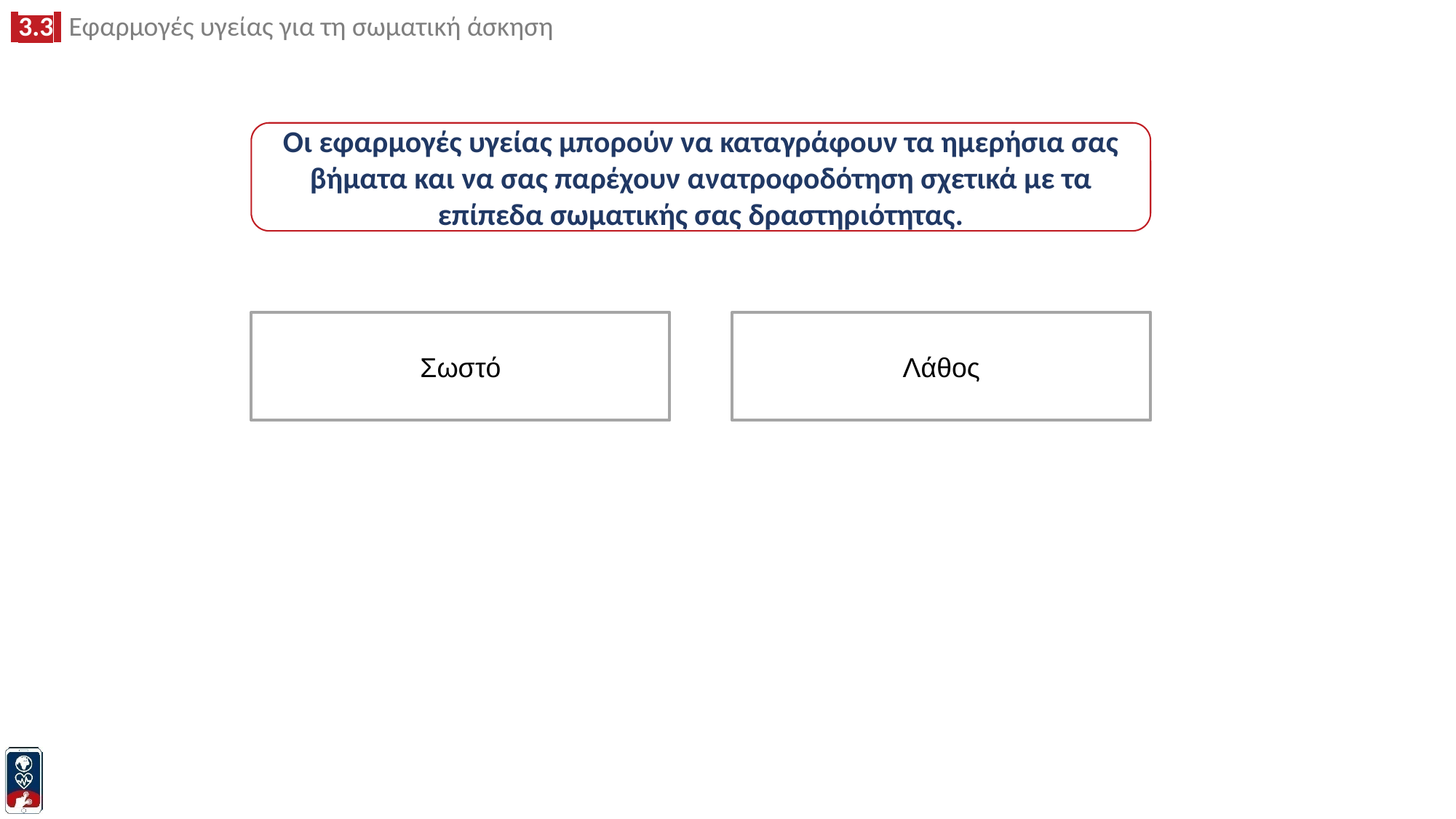

Οι εφαρμογές υγείας μπορούν να καταγράφουν τα ημερήσια σας βήματα και να σας παρέχουν ανατροφοδότηση σχετικά με τα επίπεδα σωματικής σας δραστηριότητας.
Σωστό
Λάθος